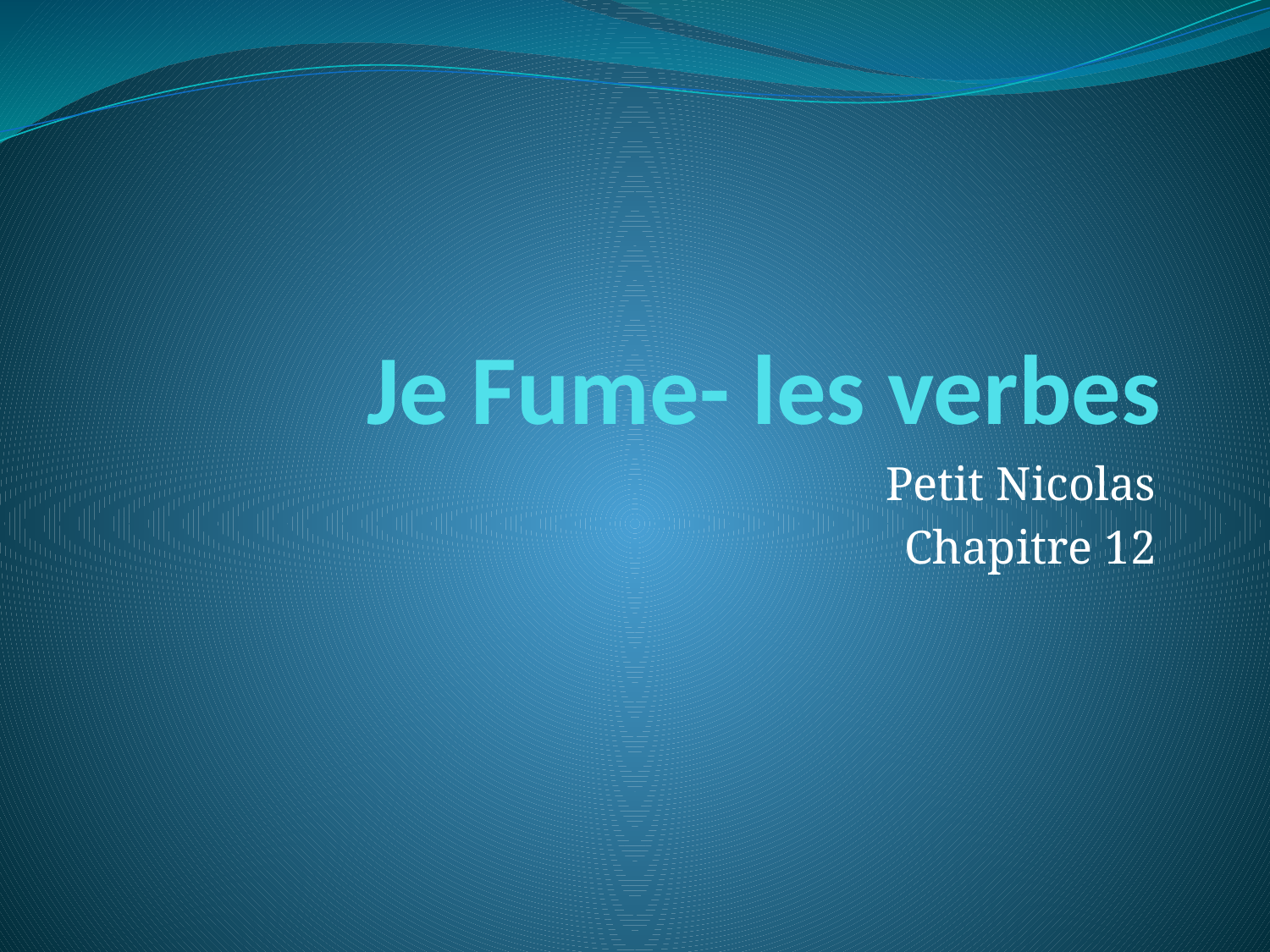

# Je Fume- les verbes
Petit Nicolas
Chapitre 12